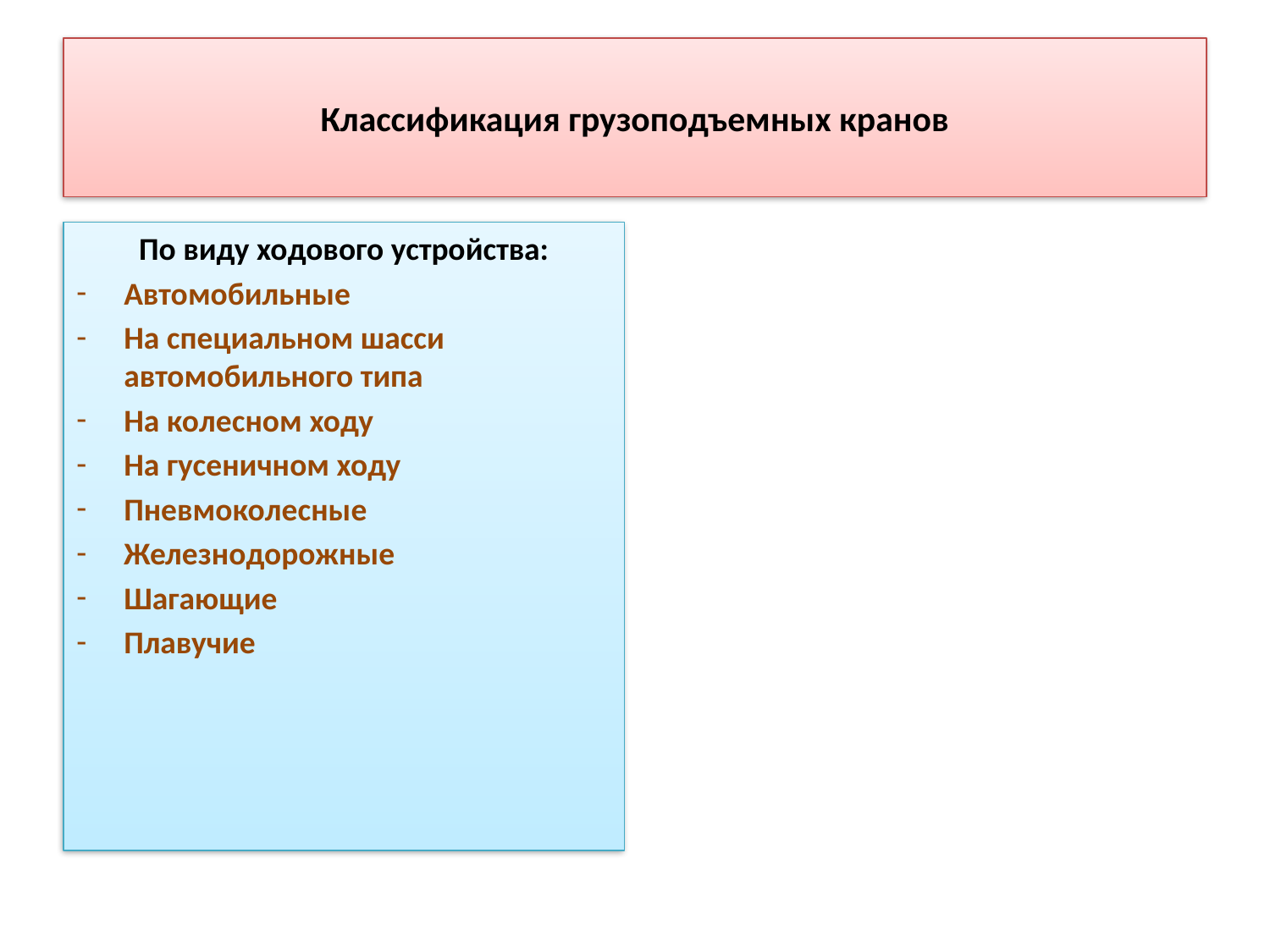

# Классификация грузоподъемных кранов
По виду ходового устройства:
Автомобильные
На специальном шасси  автомобильного типа
На колесном ходу
На гусеничном ходу
Пневмоколесные
Железнодорожные
Шагающие
Плавучие